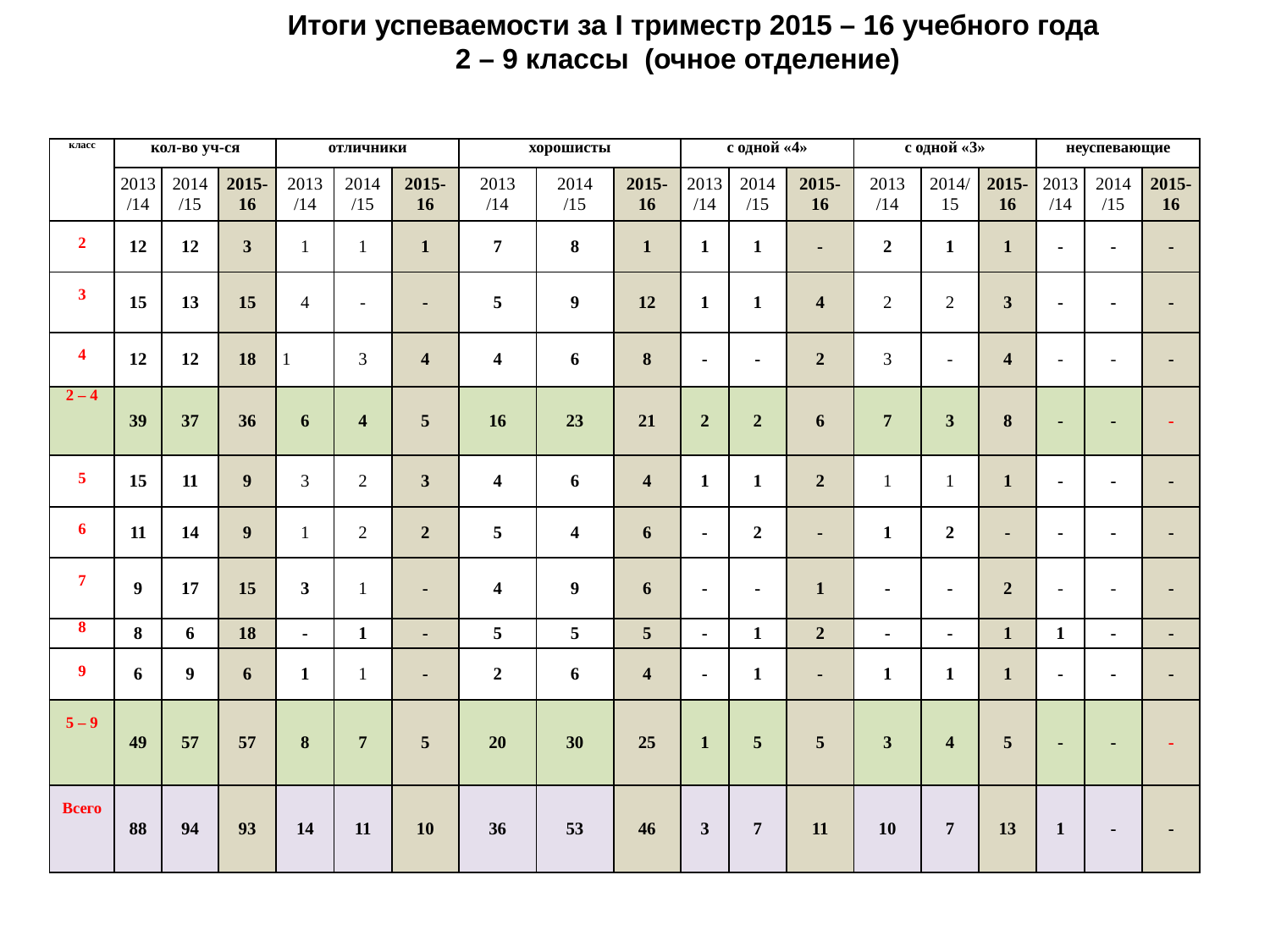

Итоги успеваемости за I триместр 2015 – 16 учебного года
                             2 – 9 классы  (очное отделение)

| класс | кол-во уч-ся |  |  | отличники |  |  | хорошисты |  |  | с одной «4» |  |  | с одной «3» |  |  | неуспевающие |  |  |
| --- | --- | --- | --- | --- | --- | --- | --- | --- | --- | --- | --- | --- | --- | --- | --- | --- | --- | --- |
|  | 2013 /14 | 2014 /15 | 2015-16 | 2013 /14 | 2014 /15 | 2015-16 | 2013 /14 | 2014 /15 | 2015-16 | 2013 /14 | 2014 /15 | 2015-16 | 2013 /14 | 2014/15 | 2015-16 | 2013 /14 | 2014 /15 | 2015-16 |
| 2 | 12 | 12 | 3 | 1 | 1 | 1 | 7 | 8 | 1 | 1 | 1 | - | 2 | 1 | 1 | - | - | - |
| 3 | 15 | 13 | 15 | 4 | - | - | 5 | 9 | 12 | 1 | 1 | 4 | 2 | 2 | 3 | - | - | - |
| 4 | 12 | 12 | 18 | 1 | 3 | 4 | 4 | 6 | 8 | - | - | 2 | 3 | - | 4 | - | - | - |
| 2 – 4 | 39 | 37 | 36 | 6 | 4 | 5 | 16 | 23 | 21 | 2 | 2 | 6 | 7 | 3 | 8 | - | - | - |
| 5 | 15 | 11 | 9 | 3 | 2 | 3 | 4 | 6 | 4 | 1 | 1 | 2 | 1 | 1 | 1 | - | - | - |
| 6 | 11 | 14 | 9 | 1 | 2 | 2 | 5 | 4 | 6 | - | 2 | - | 1 | 2 | - | - | - | - |
| 7 | 9 | 17 | 15 | 3 | 1 | - | 4 | 9 | 6 | - | - | 1 | - | - | 2 | - | - | - |
| 8 | 8 | 6 | 18 | - | 1 | - | 5 | 5 | 5 | - | 1 | 2 | - | - | 1 | 1 | - | - |
| 9 | 6 | 9 | 6 | 1 | 1 | - | 2 | 6 | 4 | - | 1 | - | 1 | 1 | 1 | - | - | - |
| 5 – 9 | 49 | 57 | 57 | 8 | 7 | 5 | 20 | 30 | 25 | 1 | 5 | 5 | 3 | 4 | 5 | - | - | - |
| Всего | 88 | 94 | 93 | 14 | 11 | 10 | 36 | 53 | 46 | 3 | 7 | 11 | 10 | 7 | 13 | 1 | - | - |